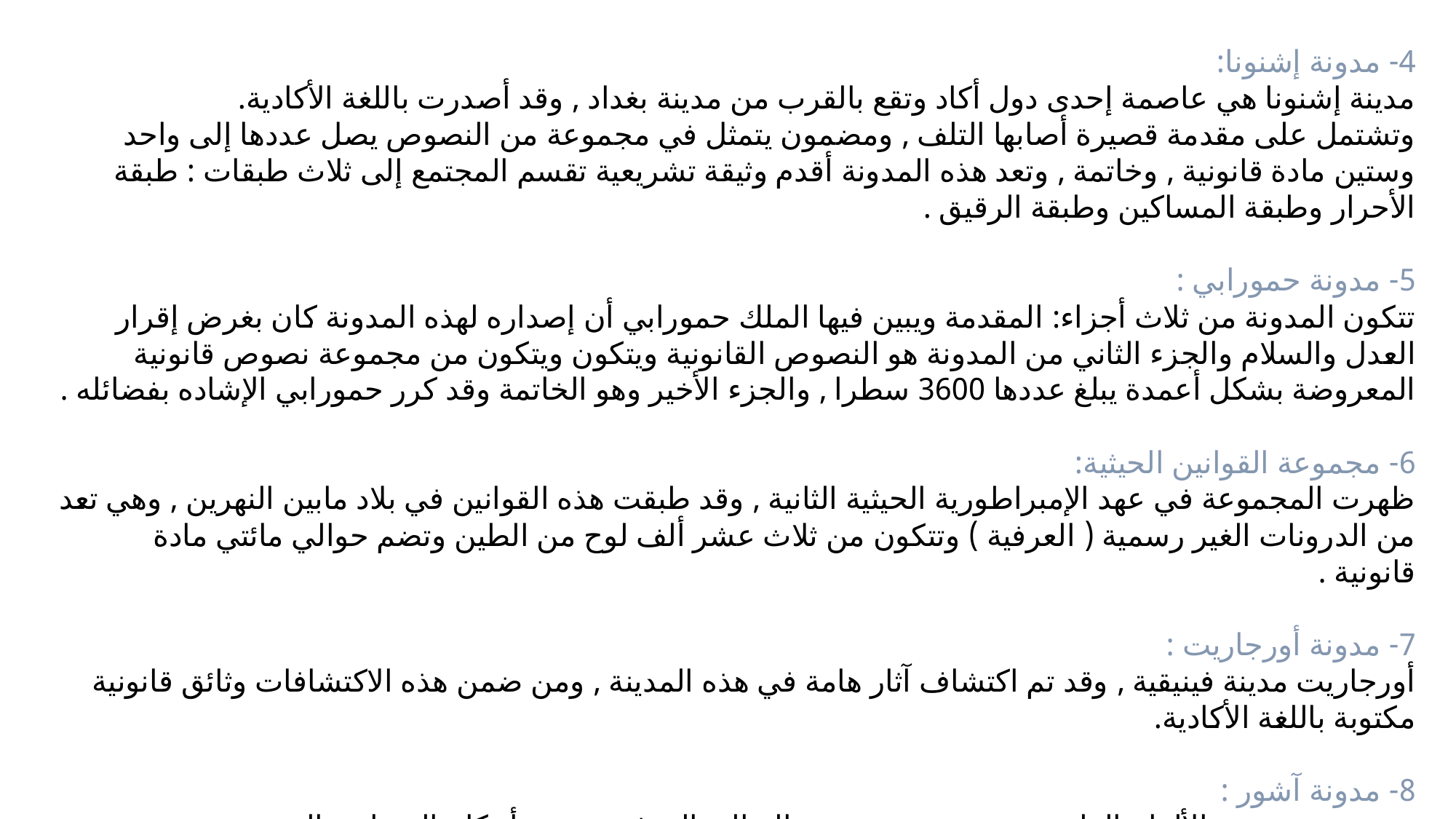

4- مدونة إشنونا:
مدينة إشنونا هي عاصمة إحدى دول أكاد وتقع بالقرب من مدينة بغداد , وقد أصدرت باللغة الأكادية.
وتشتمل على مقدمة قصيرة أصابها التلف , ومضمون يتمثل في مجموعة من النصوص يصل عددها إلى واحد وستين مادة قانونية , وخاتمة , وتعد هذه المدونة أقدم وثيقة تشريعية تقسم المجتمع إلى ثلاث طبقات : طبقة الأحرار وطبقة المساكين وطبقة الرقيق .

5- مدونة حمورابي :
تتكون المدونة من ثلاث أجزاء: المقدمة ويبين فيها الملك حمورابي أن إصداره لهذه المدونة كان بغرض إقرار العدل والسلام والجزء الثاني من المدونة هو النصوص القانونية ويتكون ويتكون من مجموعة نصوص قانونية المعروضة بشكل أعمدة يبلغ عددها 3600 سطرا , والجزء الأخير وهو الخاتمة وقد كرر حمورابي الإشاده بفضائله .

6- مجموعة القوانين الحيثية:
ظهرت المجموعة في عهد الإمبراطورية الحيثية الثانية , وقد طبقت هذه القوانين في بلاد مابين النهرين , وهي تعد من الدرونات الغير رسمية ( العرفية ) وتتكون من ثلاث عشر ألف لوح من الطين وتضم حوالي مائتي مادة قانونية .

7- مدونة أورجاريت :
أورجاريت مدينة فينيقية , وقد تم اكتشاف آثار هامة في هذه المدينة , ومن ضمن هذه الاكتشافات وثائق قانونية مكتوبة باللغة الأكادية.

8- مدونة آشور :
هي مجموعة من الألواح الطينية وتضم مجموعة من التقاليد العرفية وبعض أحكام القضائ والتشريع وهي تعد من المدونات الغير رسمية ( العرفية ) .وقد اشتملت على أحكام قانونية هامه مثل الأحكام اخاصة بالنساء كالزواج .